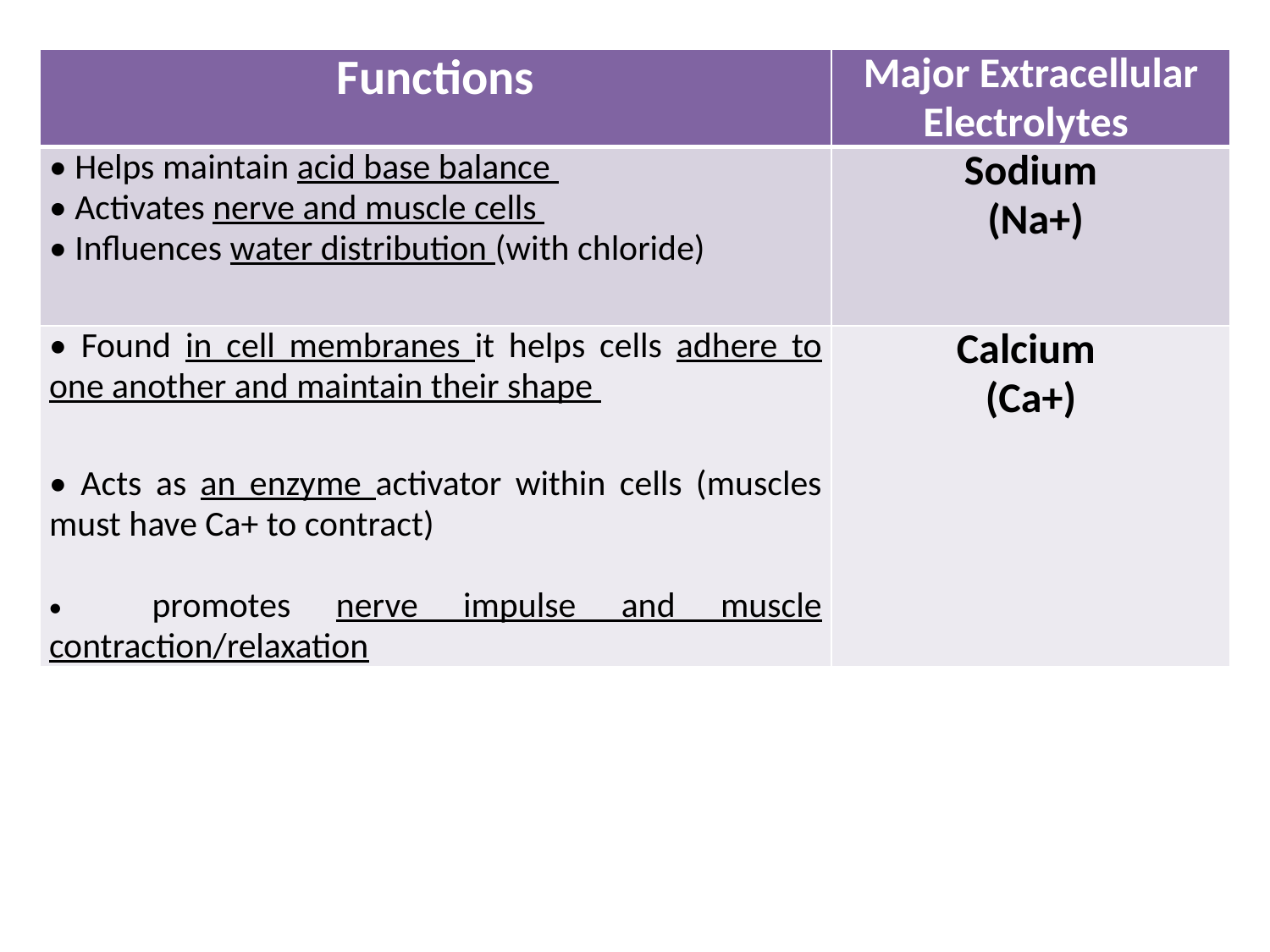

#
| Functions | Major Extracellular Electrolytes |
| --- | --- |
| • Helps maintain acid base balance • Activates nerve and muscle cells • Influences water distribution (with chloride) | Sodium (Na+) |
| • Found in cell membranes it helps cells adhere to one another and maintain their shape • Acts as an enzyme activator within cells (muscles must have Ca+ to contract) promotes nerve impulse and muscle contraction/relaxation | Calcium (Ca+) |